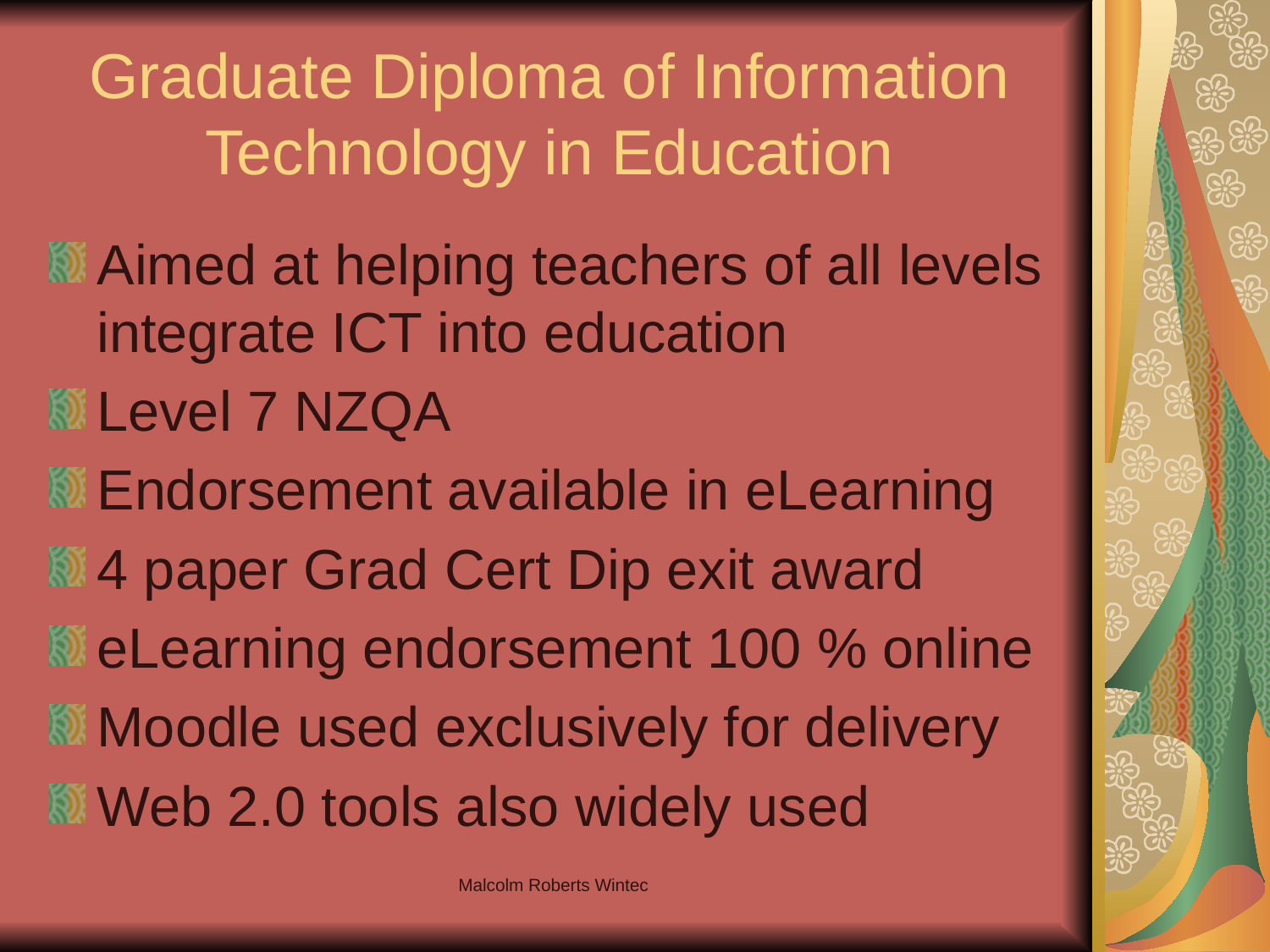

# Graduate Diploma of Information Technology in Education
Aimed at helping teachers of all levels integrate ICT into education
Level 7 NZQA
Endorsement available in eLearning
4 paper Grad Cert Dip exit award
eLearning endorsement 100 % online
Moodle used exclusively for delivery
Web 2.0 tools also widely used
Malcolm Roberts Wintec